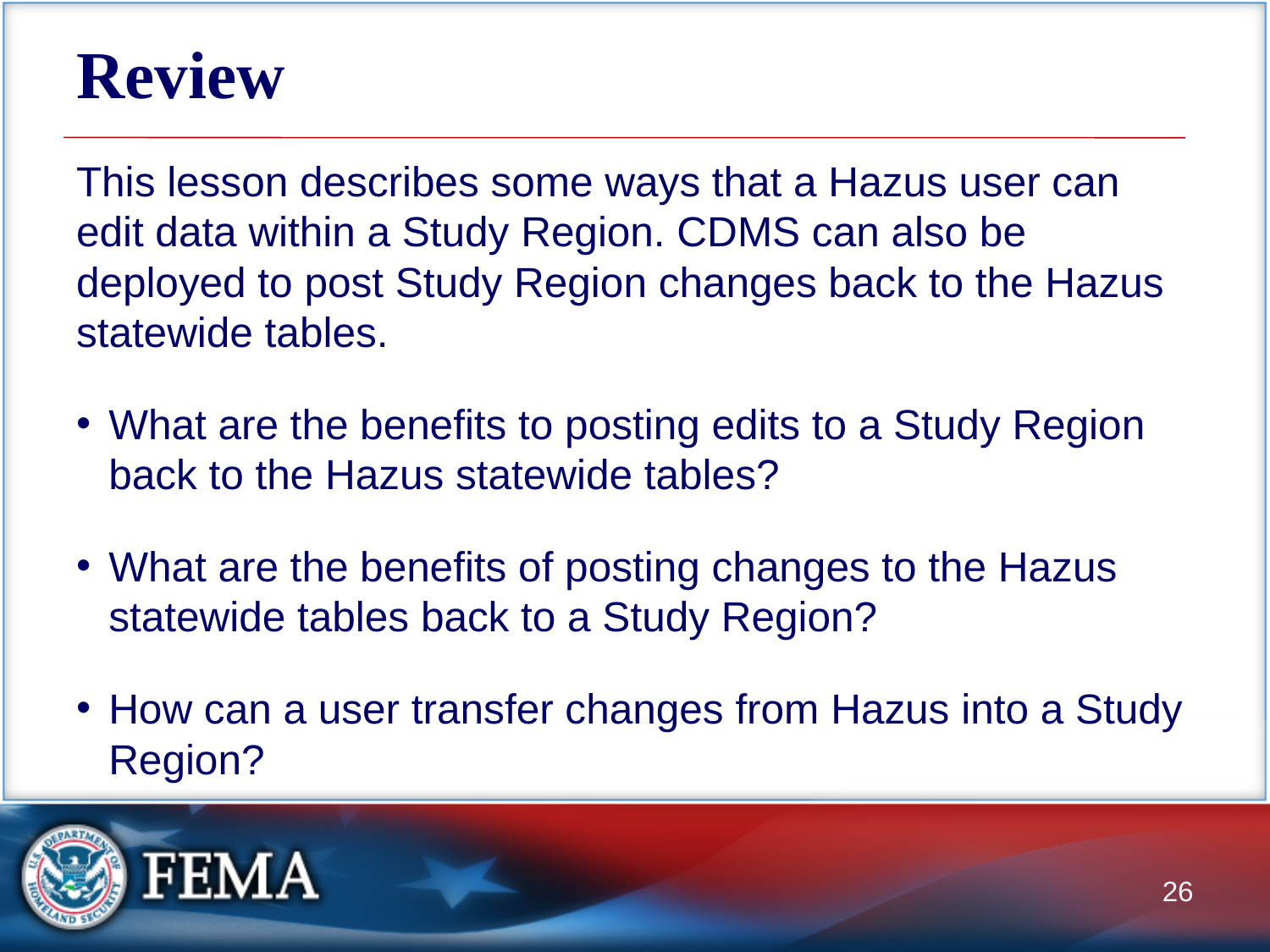

# Review
This lesson describes some ways that a Hazus user can edit data within a Study Region. CDMS can also be deployed to post Study Region changes back to the Hazus statewide tables.
What are the benefits to posting edits to a Study Region back to the Hazus statewide tables?
What are the benefits of posting changes to the Hazus statewide tables back to a Study Region?
How can a user transfer changes from Hazus into a Study Region?
26